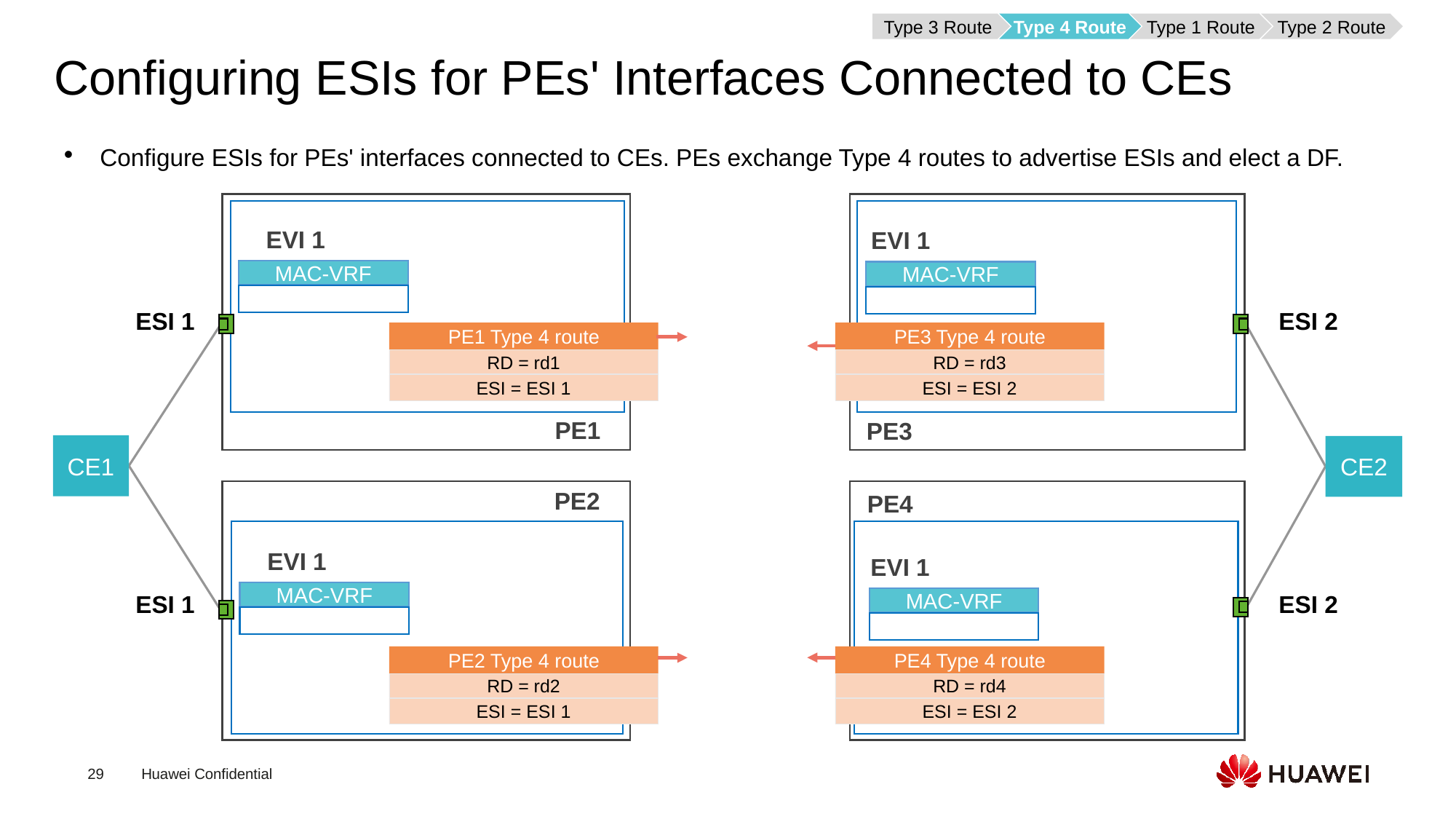

Type 3 Route
Type 4 Route
Type 1 Route
Type 2 Route
# Configuring ESIs for PEs' Interfaces Connected to CEs
Configure ESIs for PEs' interfaces connected to CEs. PEs exchange Type 4 routes to advertise ESIs and elect a DF.

EVI 1
EVI 1
MAC-VRF
MAC-VRF

ESI 1
ESI 2

PE1 Type 4 route
RD = rd1
ESI = ESI 1
PE3 Type 4 route
RD = rd3
ESI = ESI 2
PE1
PE3
CE1
CE2
PE2

PE4

EVI 1
EVI 1
MAC-VRF
ESI 1
ESI 2
MAC-VRF

PE2 Type 4 route
RD = rd2
ESI = ESI 1
PE4 Type 4 route
RD = rd4
ESI = ESI 2